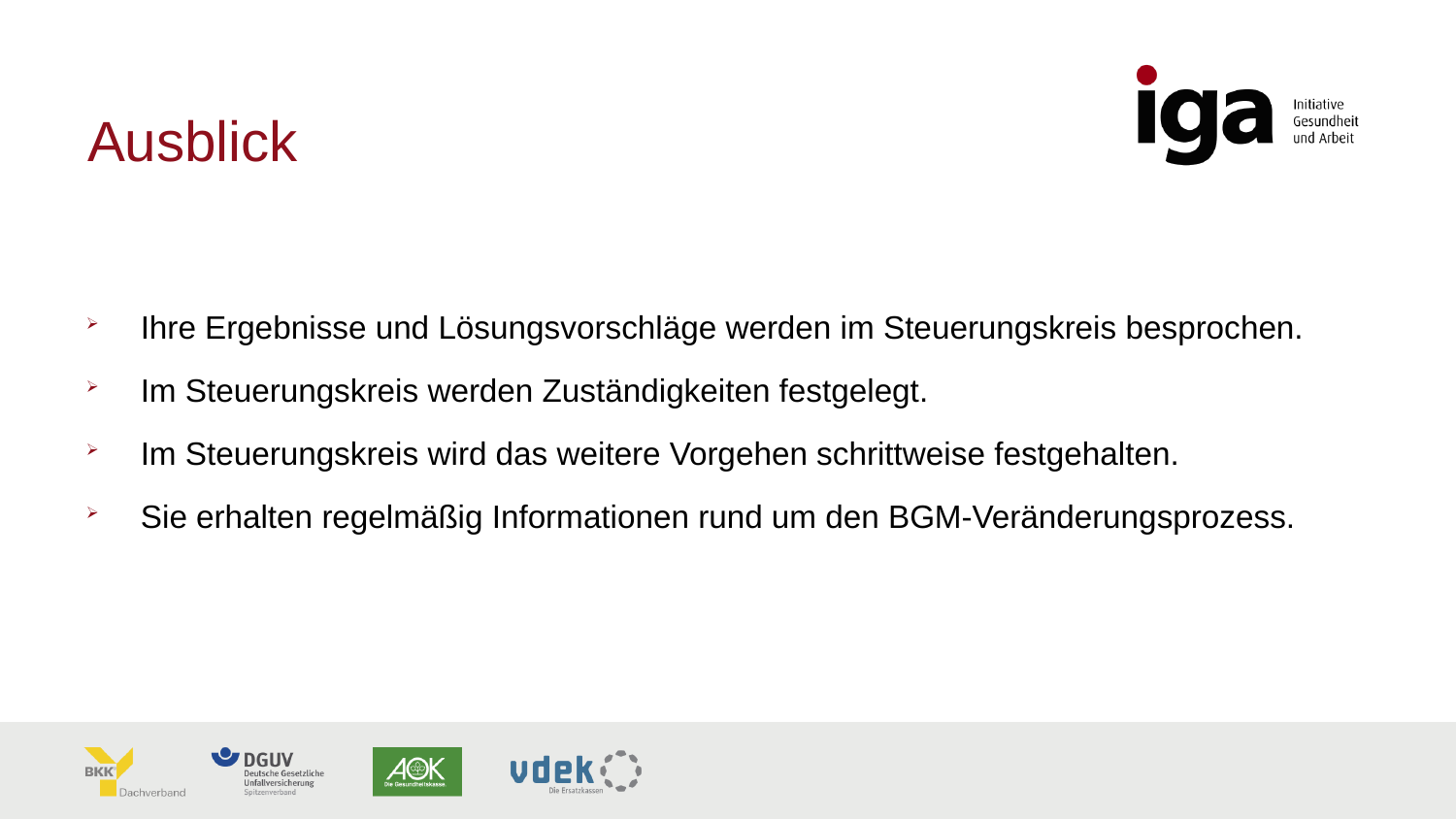

# Ausblick
Ihre Ergebnisse und Lösungsvorschläge werden im Steuerungskreis besprochen.
Im Steuerungskreis werden Zuständigkeiten festgelegt.
Im Steuerungskreis wird das weitere Vorgehen schrittweise festgehalten.
Sie erhalten regelmäßig Informationen rund um den BGM-Veränderungsprozess.